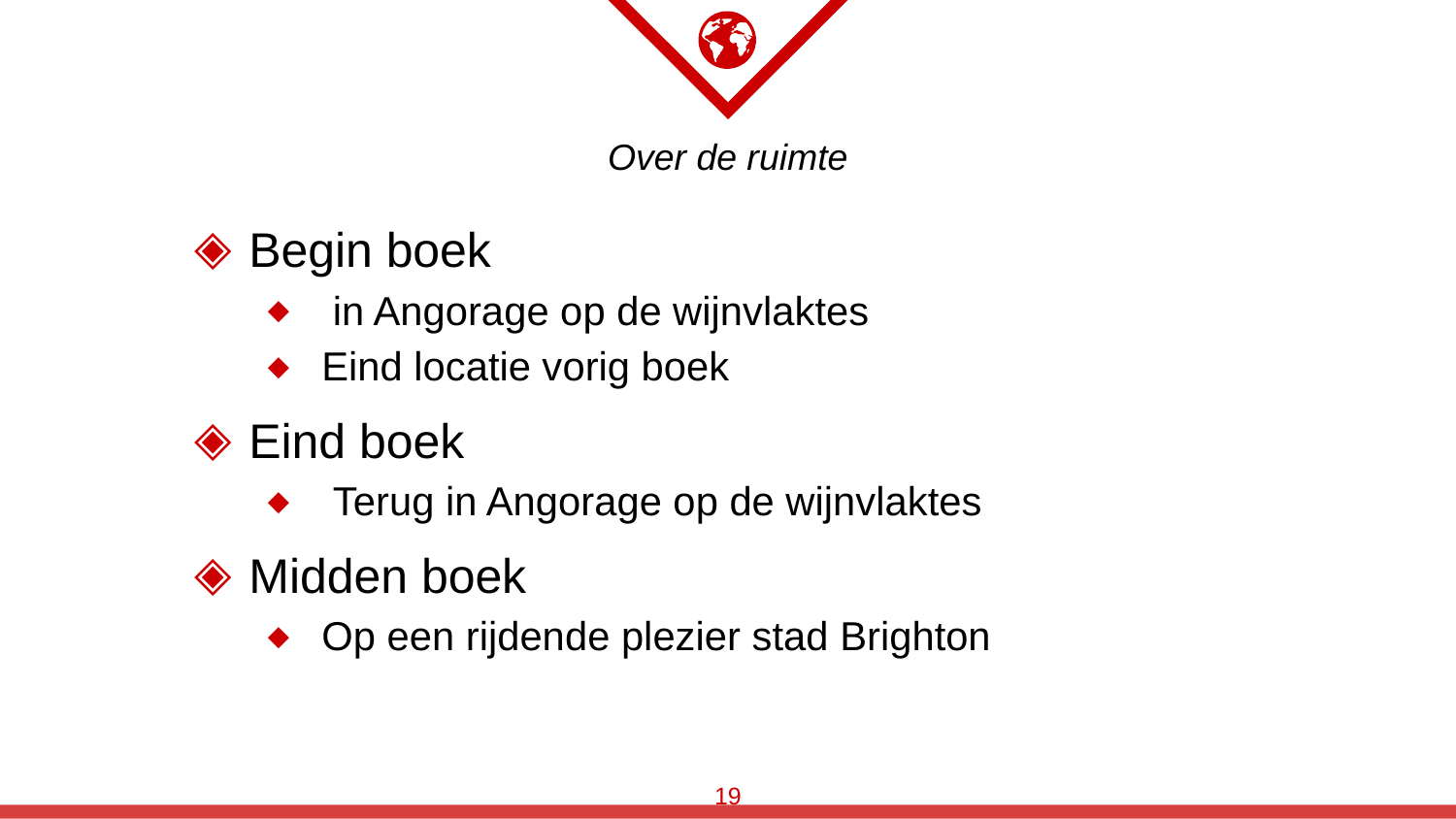

# Over de ruimte
Begin boek
 in Angorage op de wijnvlaktes
Eind locatie vorig boek
Eind boek
 Terug in Angorage op de wijnvlaktes
Midden boek
Op een rijdende plezier stad Brighton

19